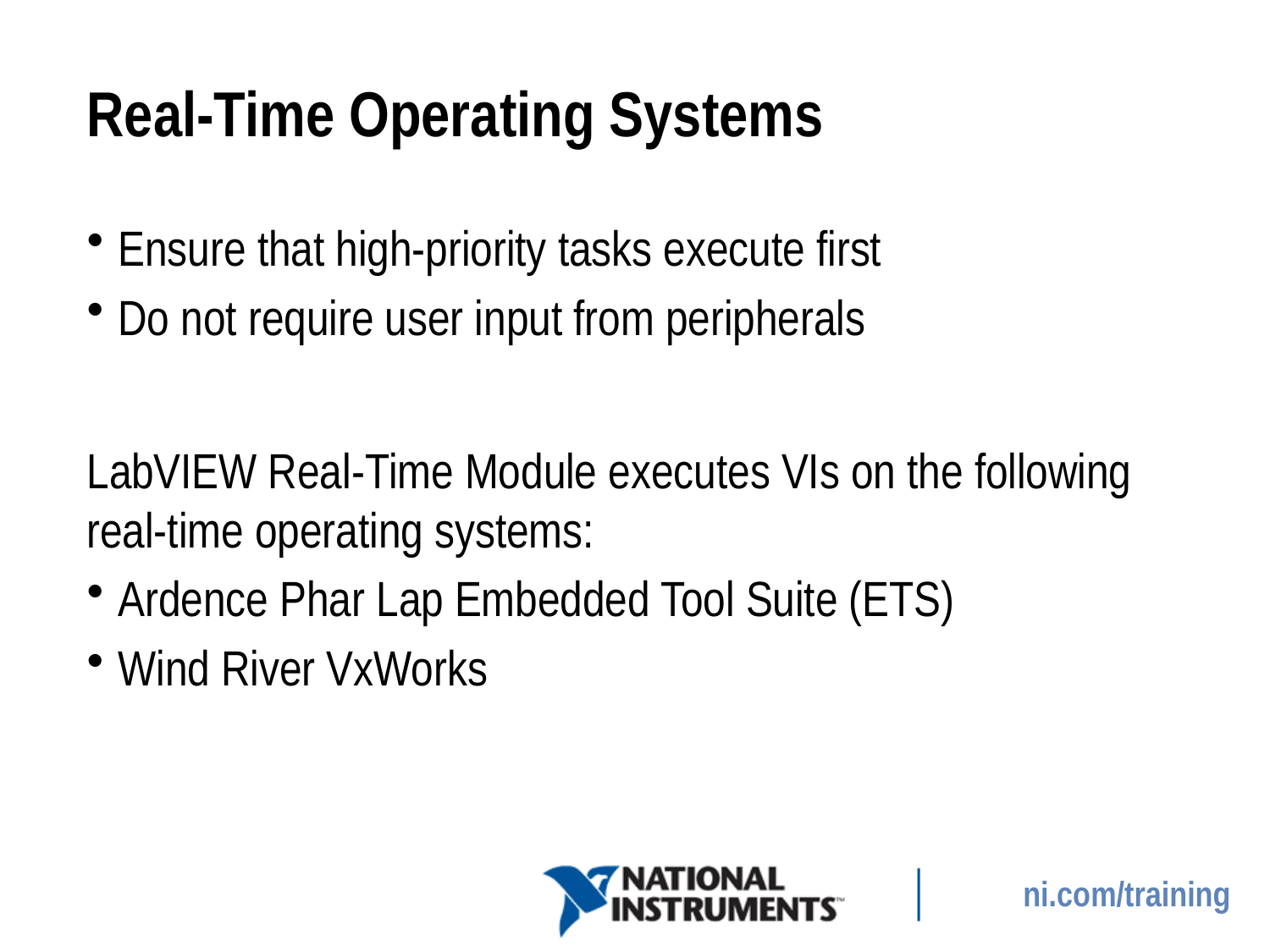

# Real-Time Operating Systems
Ensure that high-priority tasks execute first
Do not require user input from peripherals

LabVIEW Real-Time Module executes VIs on the following real-time operating systems:
Ardence Phar Lap Embedded Tool Suite (ETS)
Wind River VxWorks